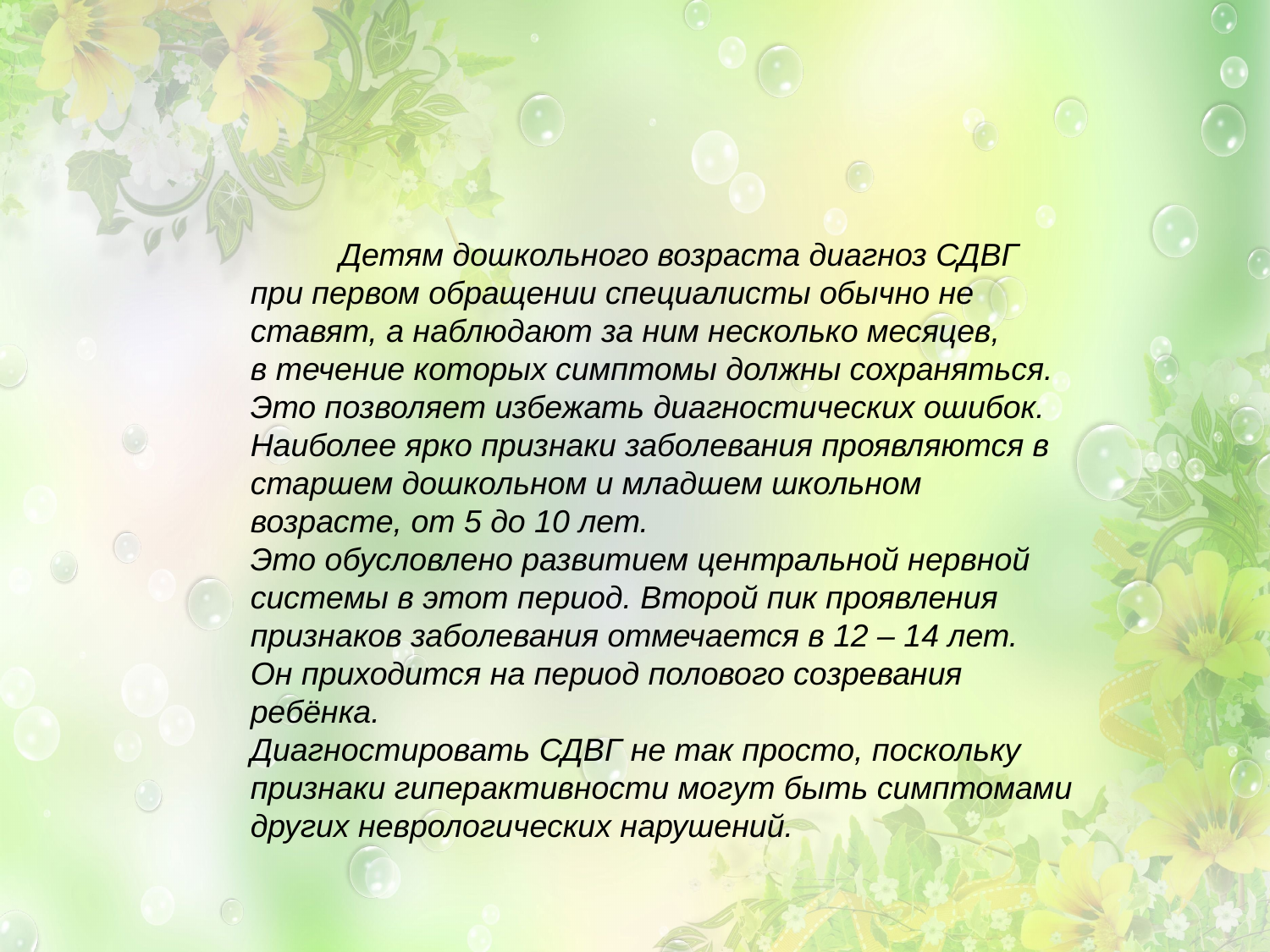

Детям дошкольного возраста диагноз СДВГ при первом обращении специалисты обычно не ставят, а наблюдают за ним несколько месяцев,
в течение которых симптомы должны сохраняться. Это позволяет избежать диагностических ошибок. Наиболее ярко признаки заболевания проявляются в старшем дошкольном и младшем школьном возрасте, от 5 до 10 лет.
Это обусловлено развитием центральной нервной системы в этот период. Второй пик проявления признаков заболевания отмечается в 12 – 14 лет.
Он приходится на период полового созревания ребёнка.
Диагностировать СДВГ не так просто, поскольку признаки гиперактивности могут быть симптомами других неврологических нарушений.